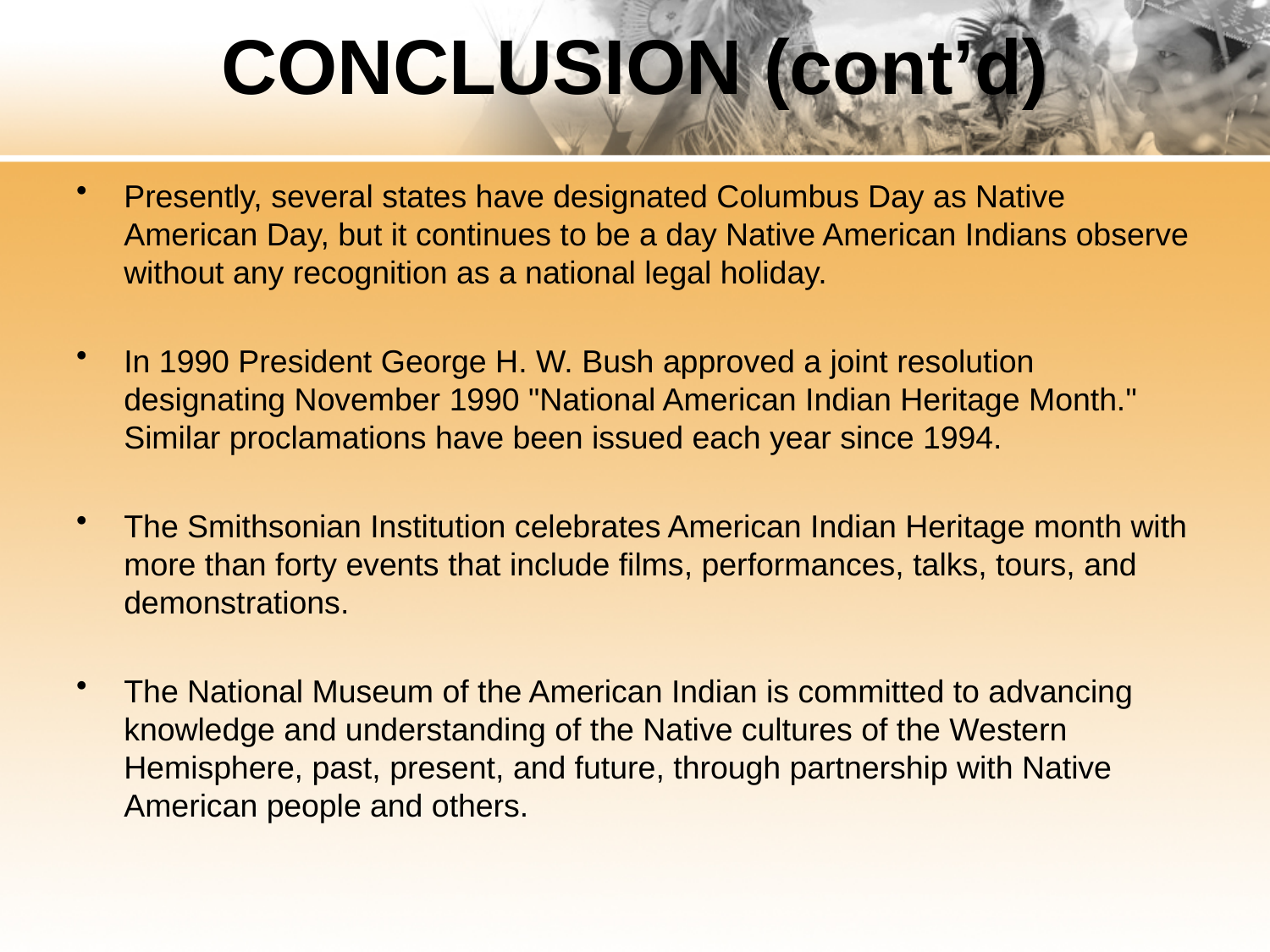

# CONCLUSION (cont’d)
Presently, several states have designated Columbus Day as Native American Day, but it continues to be a day Native American Indians observe without any recognition as a national legal holiday.

In 1990 President George H. W. Bush approved a joint resolution designating November 1990 "National American Indian Heritage Month." Similar proclamations have been issued each year since 1994.

The Smithsonian Institution celebrates American Indian Heritage month with more than forty events that include films, performances, talks, tours, and demonstrations.

The National Museum of the American Indian is committed to advancing knowledge and understanding of the Native cultures of the Western Hemisphere, past, present, and future, through partnership with Native American people and others.